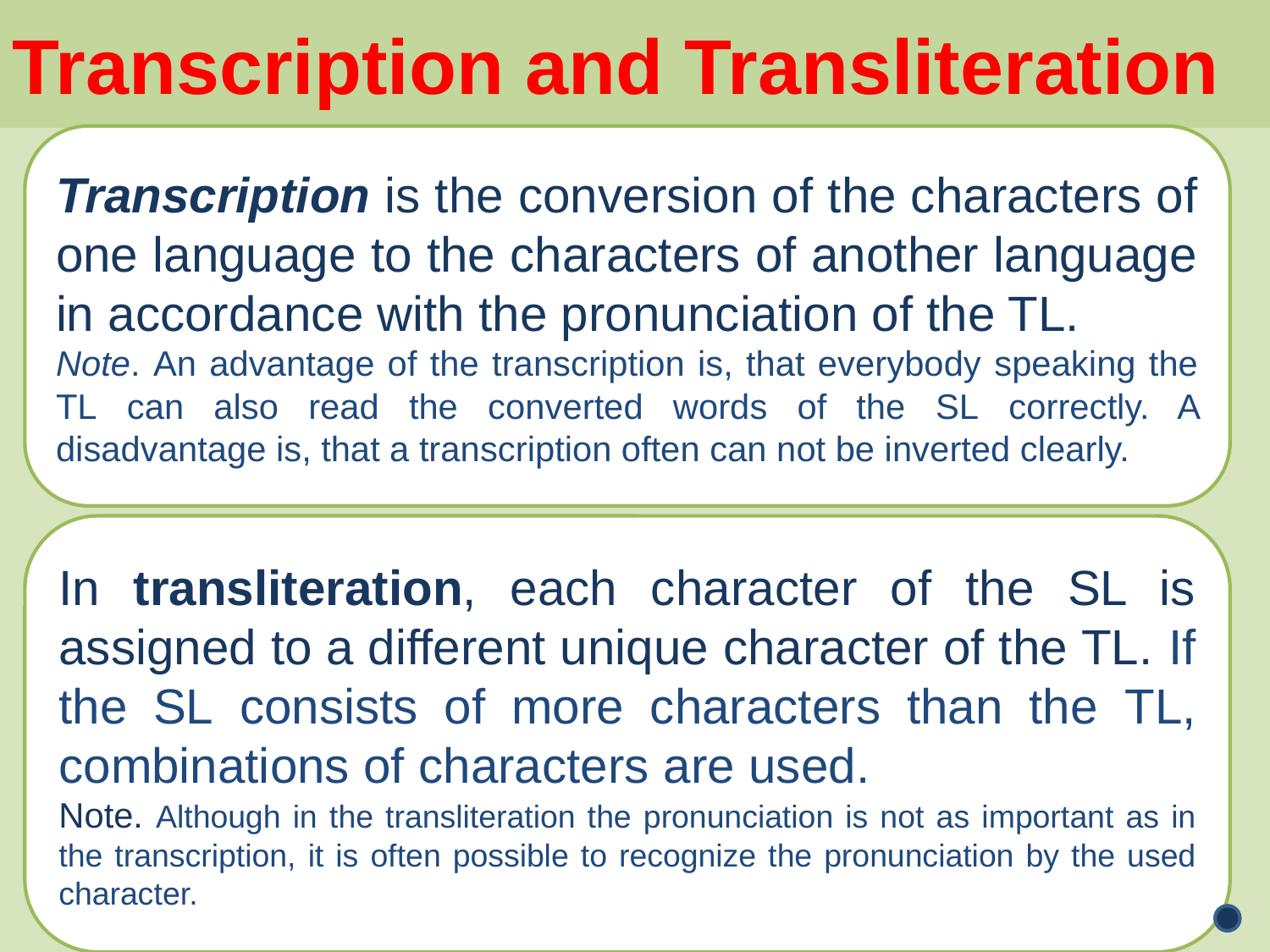

Transcription and Transliteration
Transcription is the conversion of the characters of one language to the characters of another language in accordance with the pronunciation of the TL.
Note. An advantage of the transcription is, that everybody speaking the TL can also read the converted words of the SL correctly. A disadvantage is, that a transcription often can not be inverted clearly.
In transliteration, each character of the SL is assigned to a different unique character of the TL. If the SL consists of more characters than the TL, combinations of characters are used.
Note. Although in the transliteration the pronunciation is not as important as in the transcription, it is often possible to recognize the pronunciation by the used character.